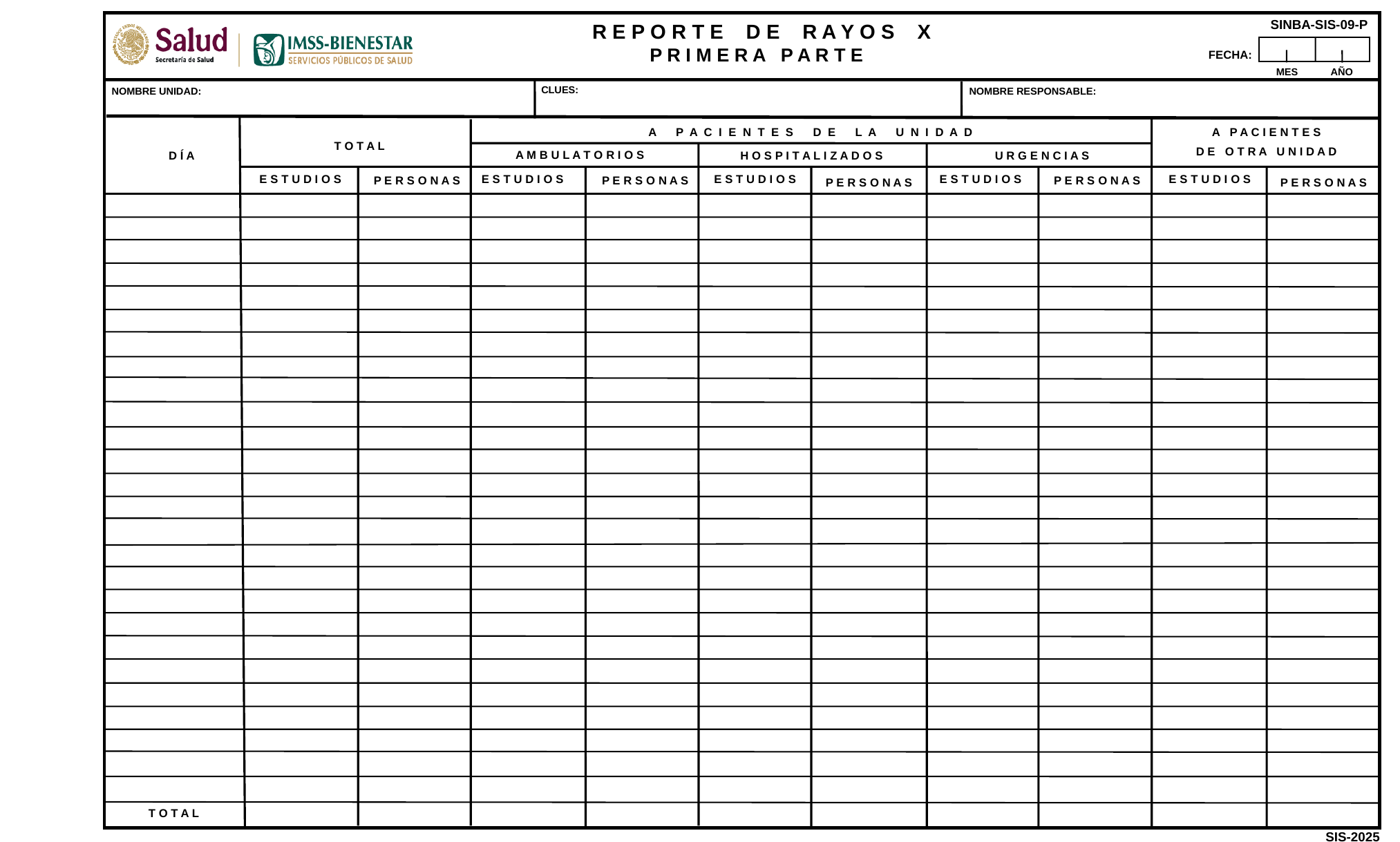

R E P O R T E    D E    R A Y O S    X
P R I M E R A   P A R T E
CLUES:
NOMBRE RESPONSABLE:
NOMBRE UNIDAD:

A      P  A  C  I  E  N  T  E  S      D  E      L  A      U  N  I  D  A  D
A   P A C I E N T E S
D E   O T R A   U N I D A D
T O T A L
A M B U L A T O R I O S

D Í A
H O S P I T A L I Z A D O S
U R G E N C I A S

E S T U D I O S
E S T U D I O S
E S T U D I O S
E S T U D I O S
E S T U D I O S

P E R S O N A S
P E R S O N A S
P E R S O N A S
P E R S O N A S
P E R S O N A S

T O T A L